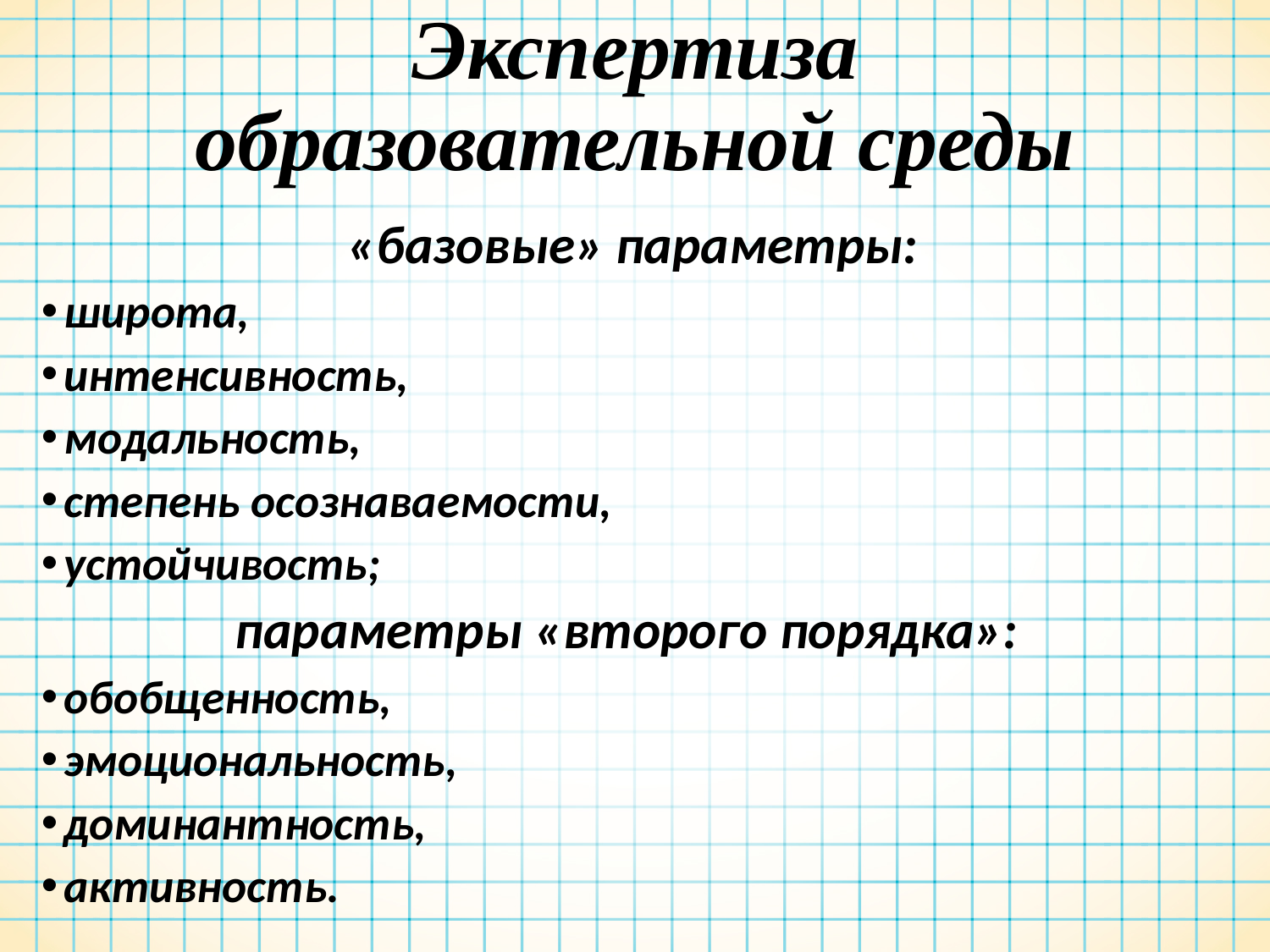

# Экспертиза образовательной среды
«базовые» параметры:
широта,
интенсивность,
модальность,
степень осознаваемости,
устойчивость;
параметры «второго порядка»:
обобщенность,
эмоциональность,
доминантность,
активность.